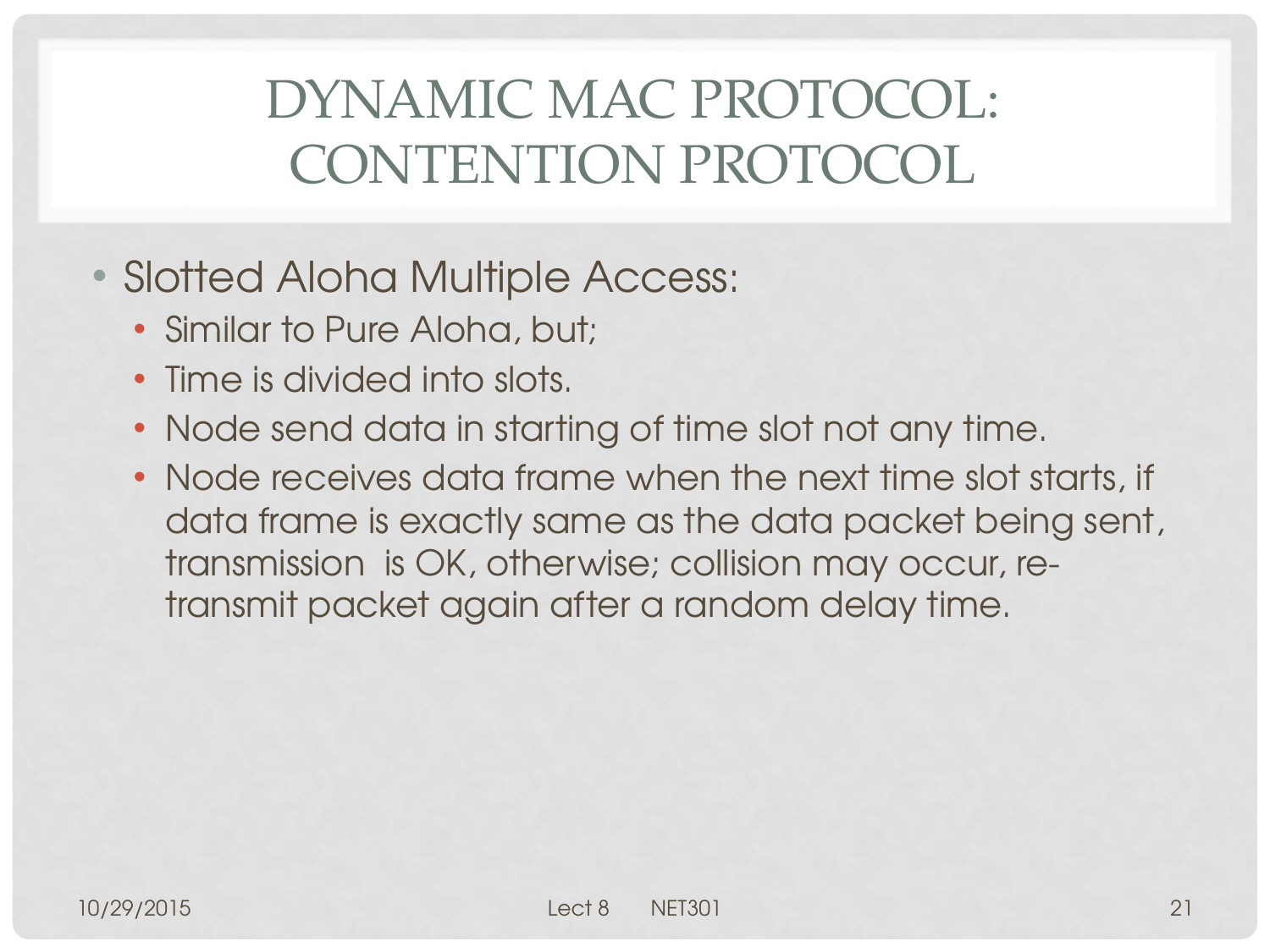

# Dynamic mac protocol: contention protocol
Slotted Aloha Multiple Access:
Similar to Pure Aloha, but;
Time is divided into slots.
Node send data in starting of time slot not any time.
Node receives data frame when the next time slot starts, if data frame is exactly same as the data packet being sent, transmission  is OK, otherwise; collision may occur, re-transmit packet again after a random delay time.

10/29/2015
Lect 8       NET301
21